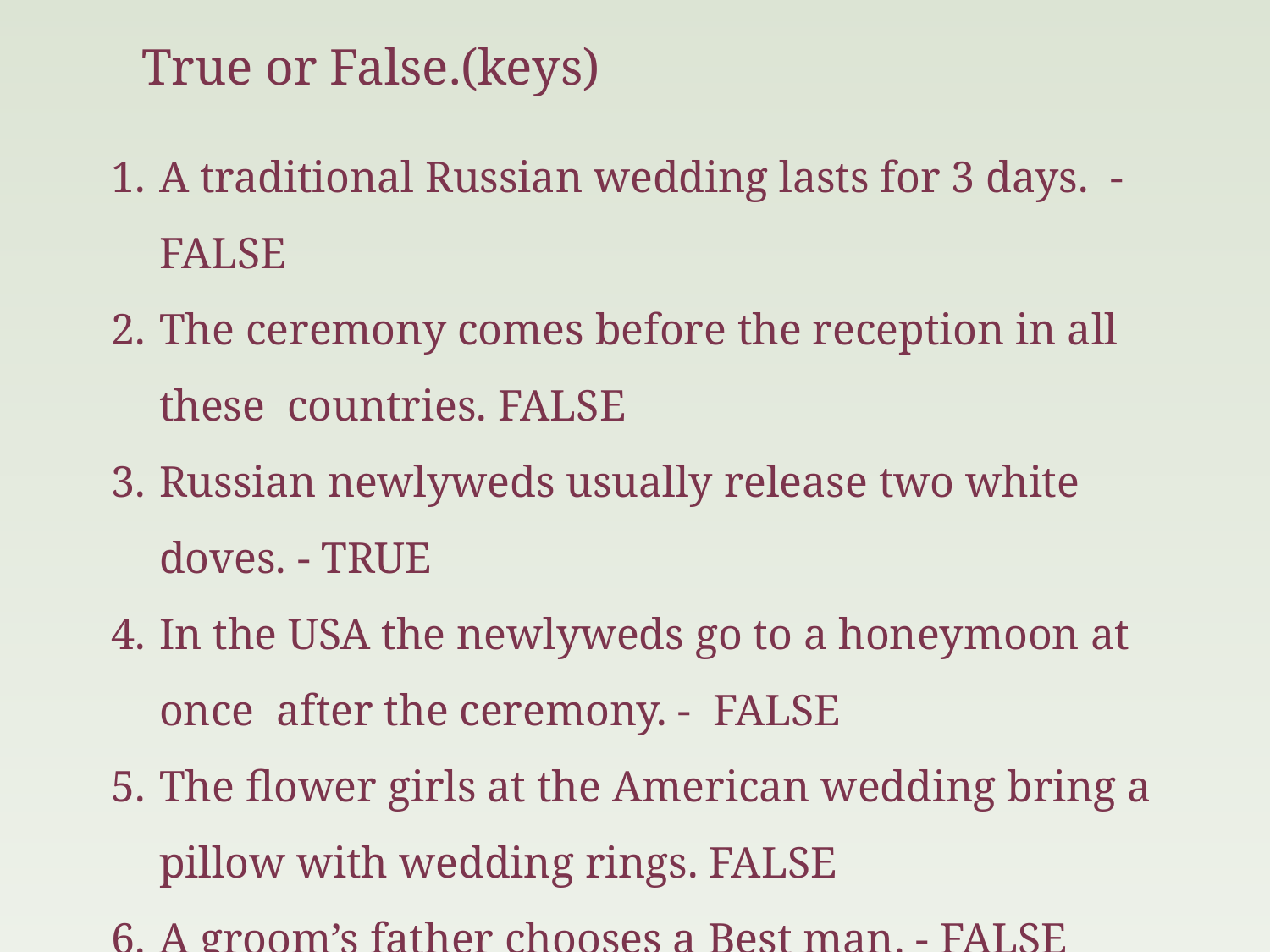

True or False.(keys)
A traditional Russian wedding lasts for 3 days.  - FALSE
The ceremony comes before the reception in all these  countries. FALSE
Russian newlyweds usually release two white doves. - TRUE
In the USA the newlyweds go to a honeymoon at once  after the ceremony. -  FALSE
The flower girls at the American wedding bring a pillow with wedding rings. FALSE
A groom’s father chooses a Best man. - FALSE